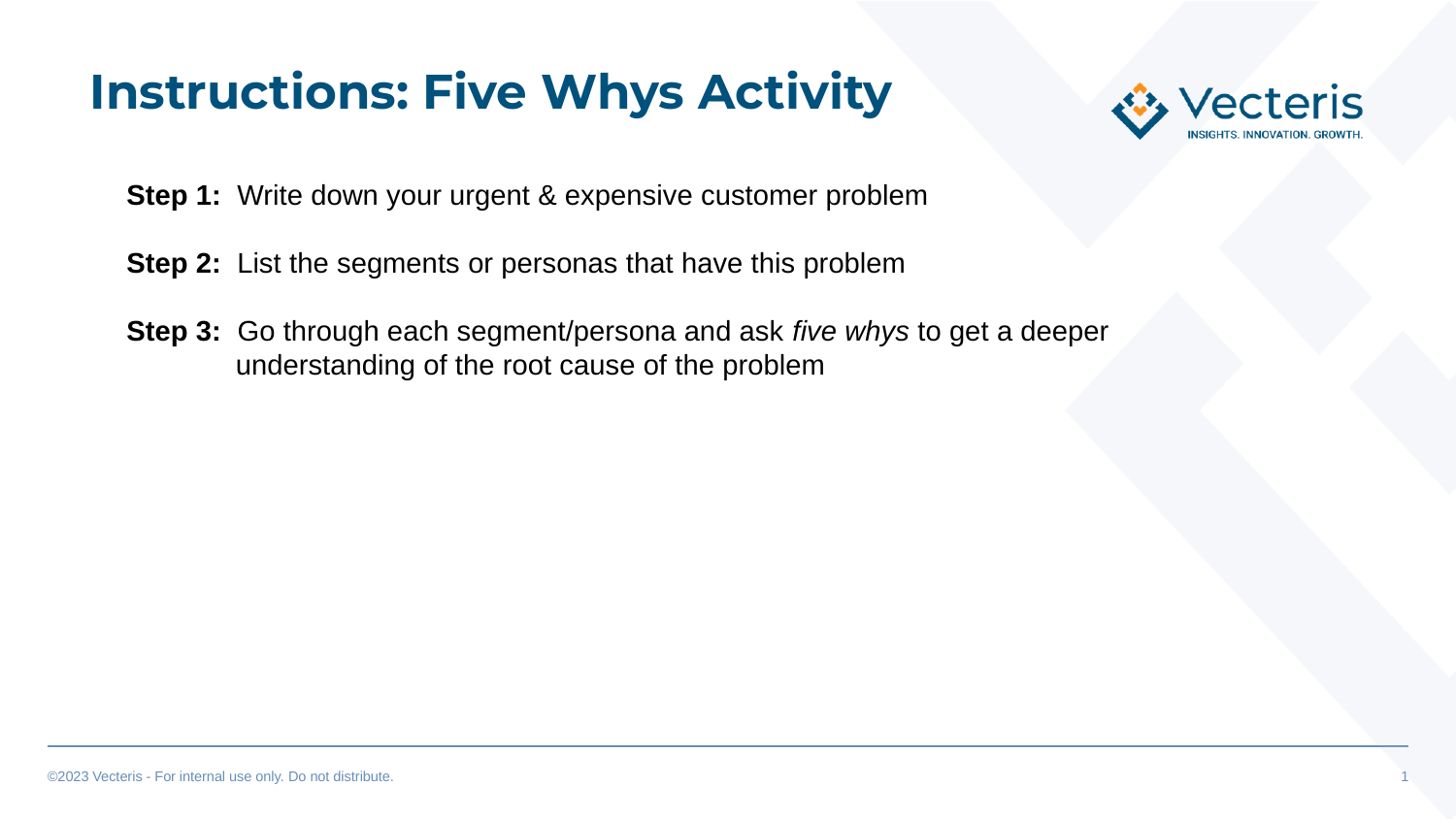

Instructions: Five Whys Activity
Step 1:  Write down your urgent & expensive customer problem

Step 2:  List the segments or personas that have this problem

Step 3:  Go through each segment/persona and ask five whys to get a deeper understanding of the root cause of the problem